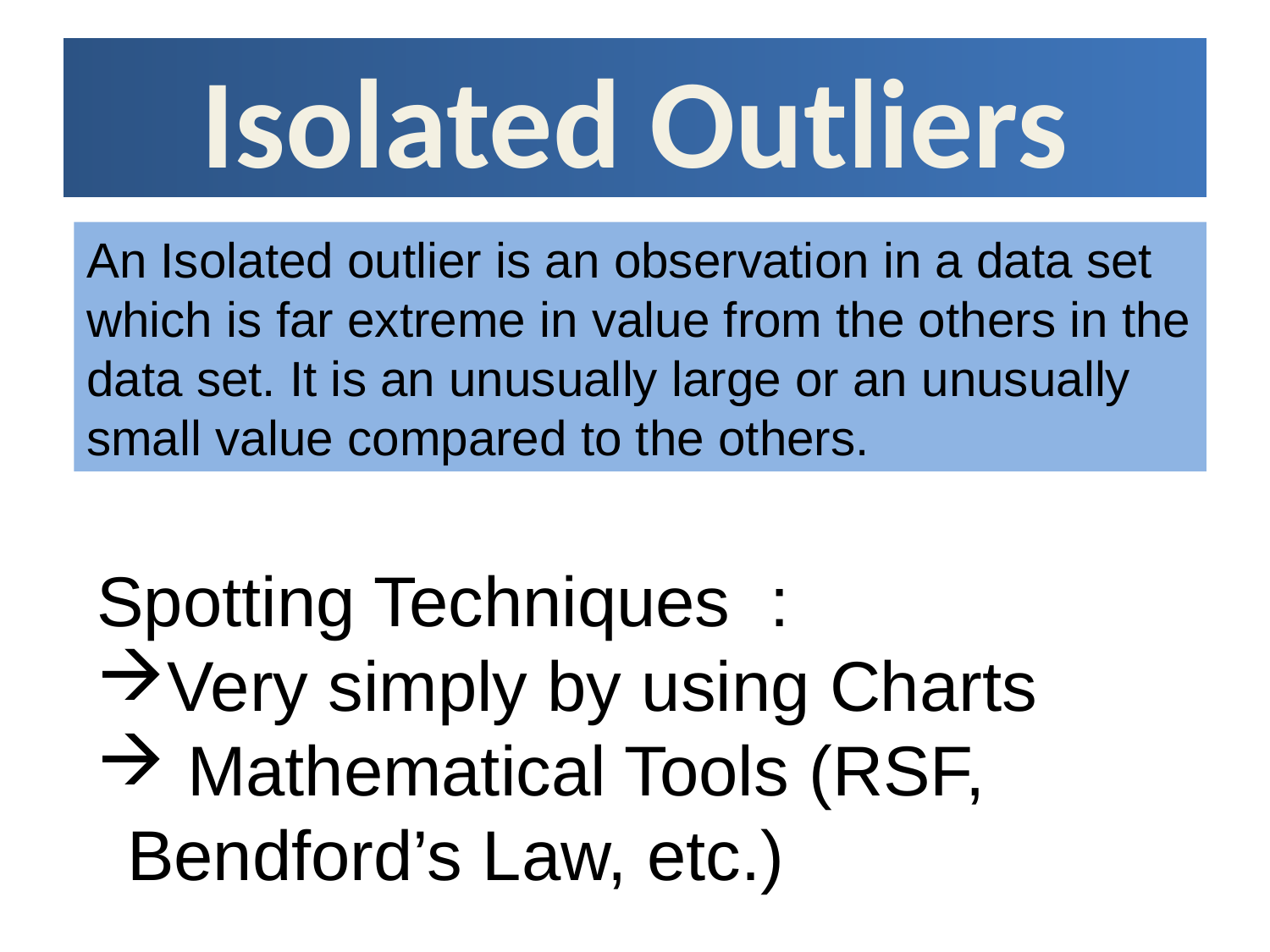

# Isolated Outliers
An Isolated outlier is an observation in a data set which is far extreme in value from the others in the data set. It is an unusually large or an unusually small value compared to the others.
Spotting Techniques  :
Very simply by using Charts
 Mathematical Tools (RSF, Bendford’s Law, etc.)